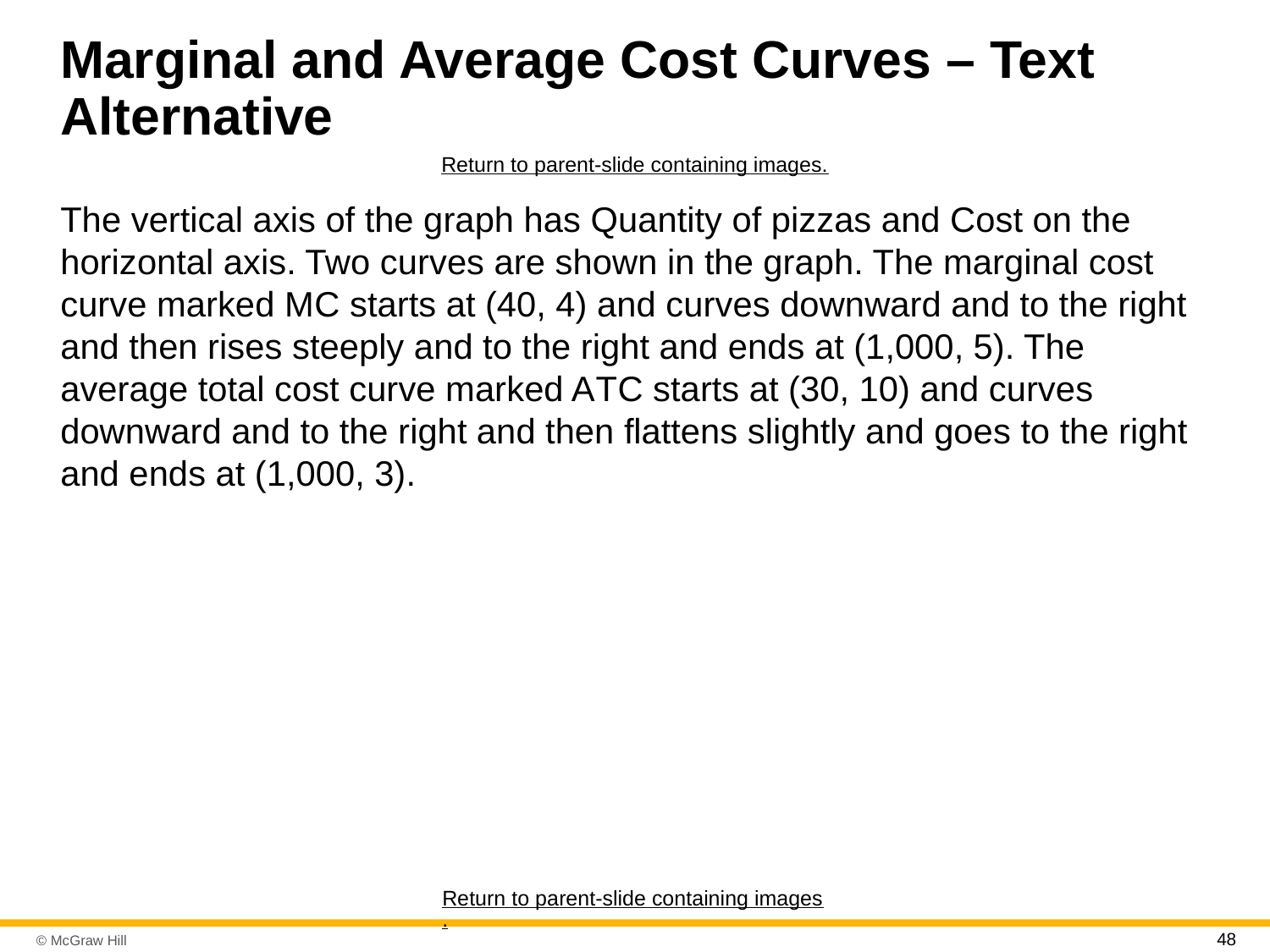

# Marginal and Average Cost Curves – Text Alternative
Return to parent-slide containing images.
The vertical axis of the graph has Quantity of pizzas and Cost on the horizontal axis. Two curves are shown in the graph. The marginal cost curve marked M C starts at (40, 4) and curves downward and to the right and then rises steeply and to the right and ends at (1,000, 5). The average total cost curve marked A T C starts at (30, 10) and curves downward and to the right and then flattens slightly and goes to the right and ends at (1,000, 3).
Return to parent-slide containing images.